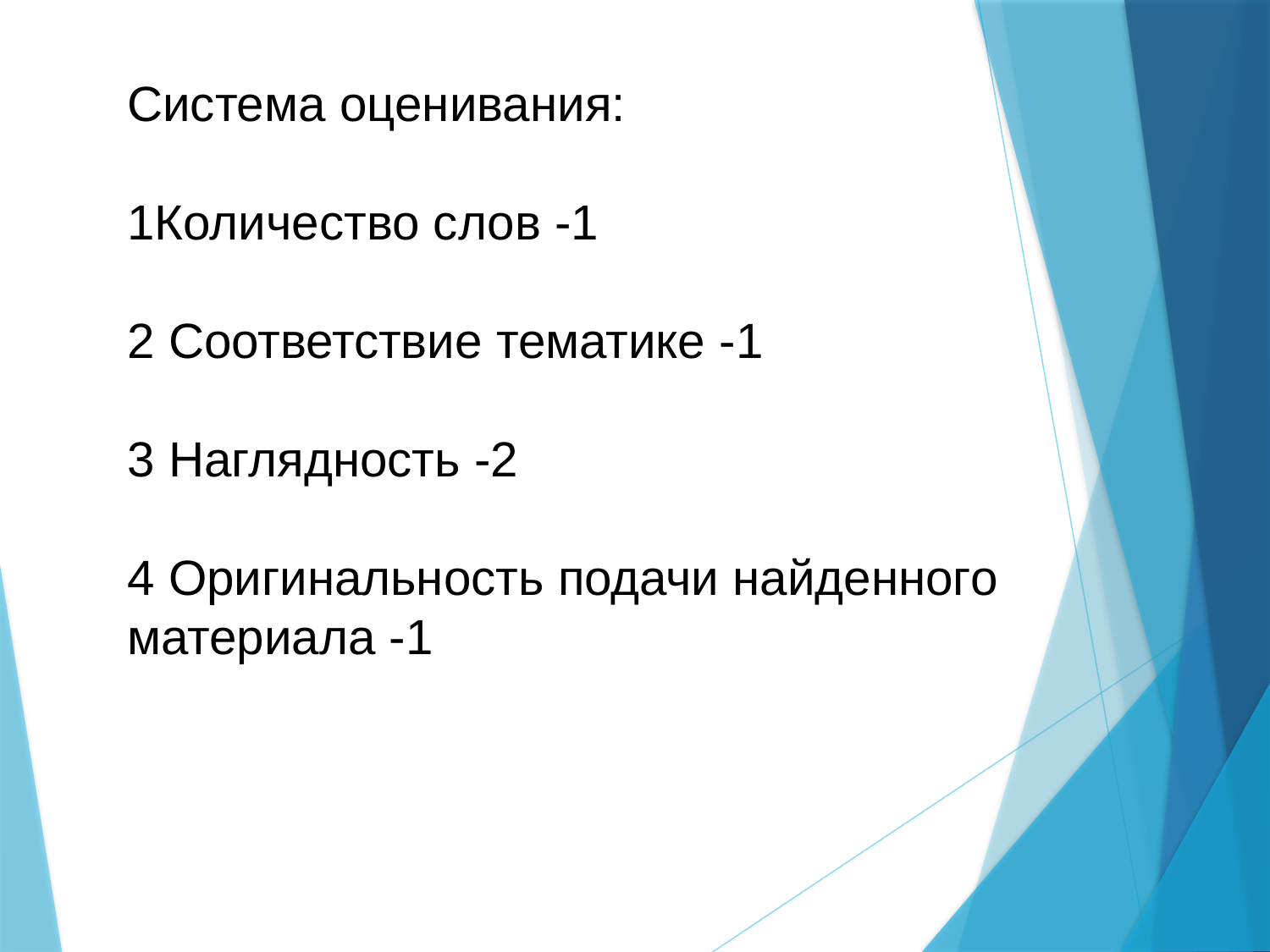

Система оценивания:

1Количество слов -1

2 Соответствие тематике -1

3 Наглядность -2

4 Оригинальность подачи найденного материала -1